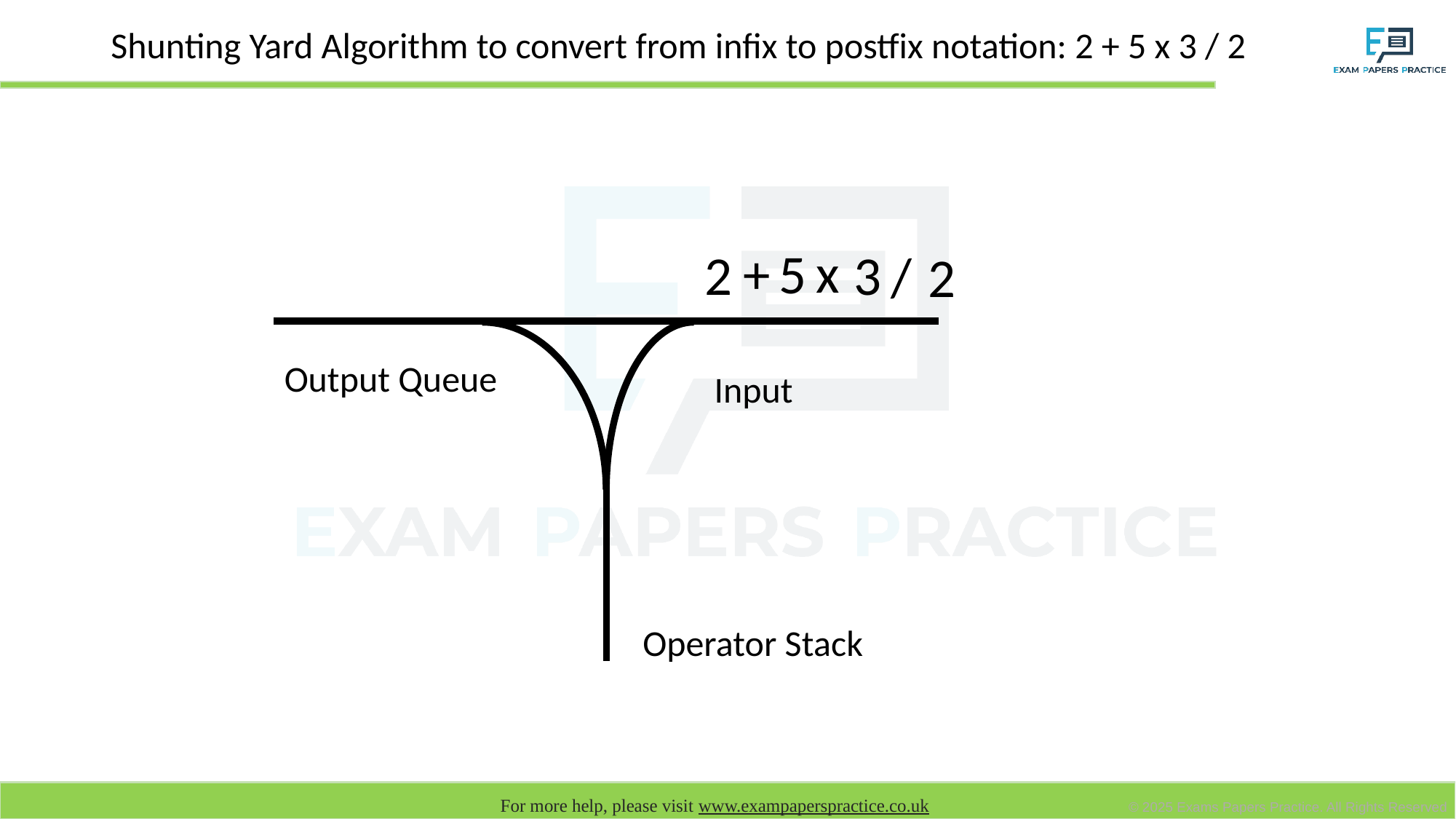

# Shunting Yard Algorithm to convert from infix to postfix notation: 2 + 5 x 3 / 2
x
+
5
2
3
/
2

Output Queue
Input
Operator Stack